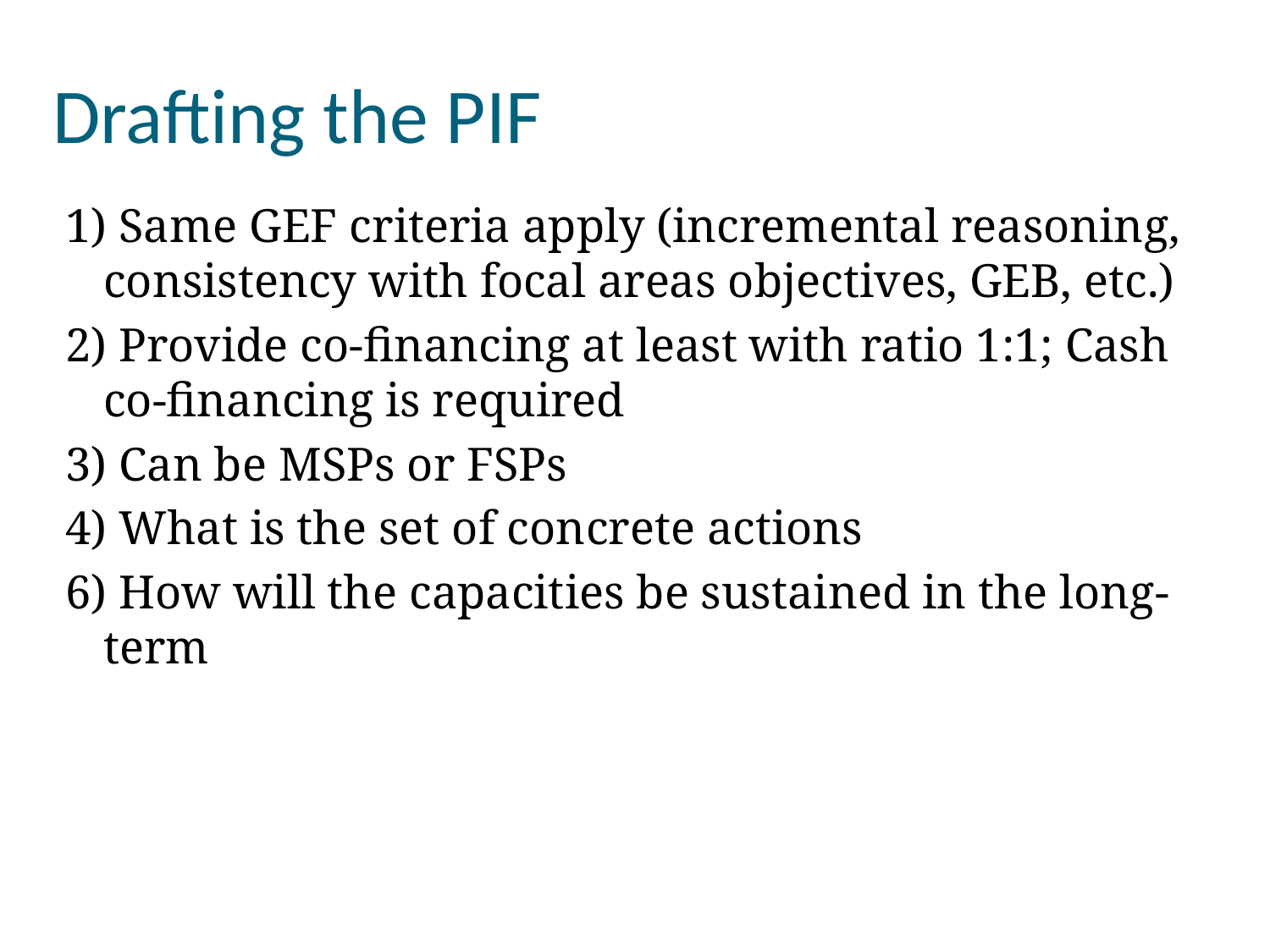

# Drafting the PIF
1) Same GEF criteria apply (incremental reasoning, consistency with focal areas objectives, GEB, etc.)
2) Provide co-financing at least with ratio 1:1; Cash co-financing is required
3) Can be MSPs or FSPs
4) What is the set of concrete actions
6) How will the capacities be sustained in the long-term